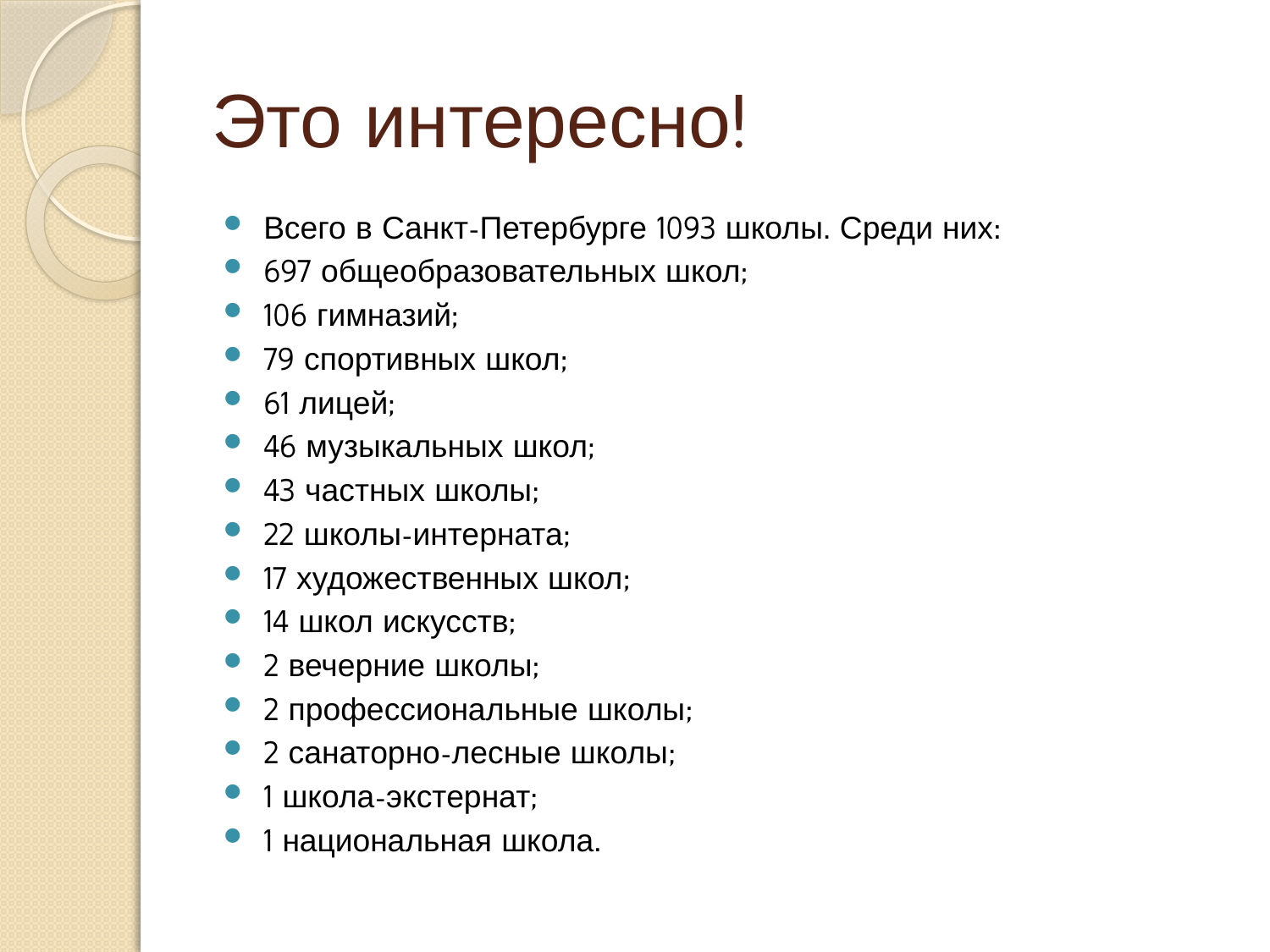

# Это интересно!
Всего в Санкт-Петербурге 1093 школы. Среди них:
697 общеобразовательных школ;
106 гимназий;
79 спортивных школ;
61 лицей;
46 музыкальных школ;
43 частных школы;
22 школы-интерната;
17 художественных школ;
14 школ искусств;
2 вечерние школы;
2 профессиональные школы;
2 санаторно-лесные школы;
1 школа-экстернат;
1 национальная школа.